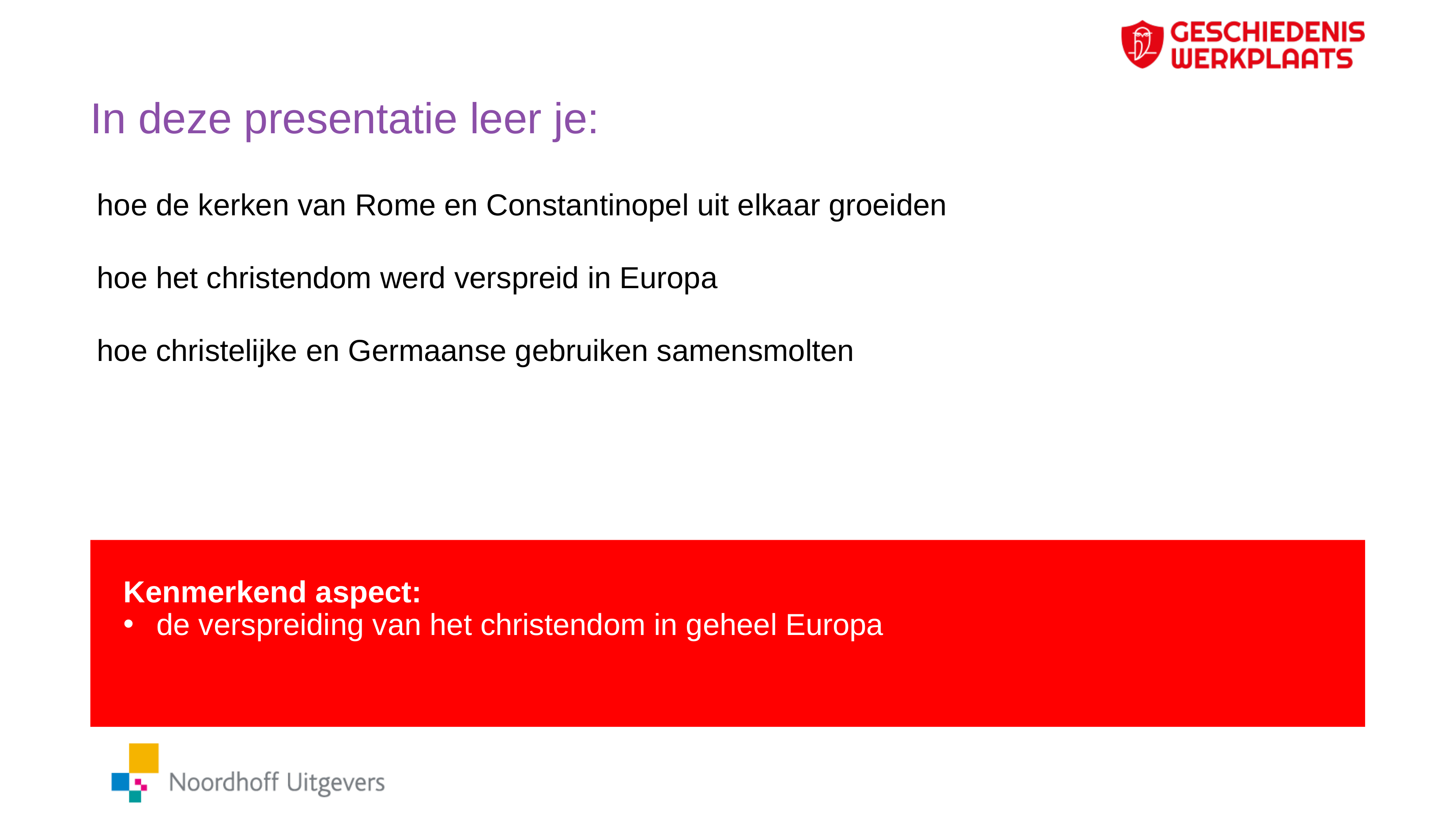

# In deze presentatie leer je:
hoe de kerken van Rome en Constantinopel uit elkaar groeiden

hoe het christendom werd verspreid in Europa

hoe christelijke en Germaanse gebruiken samensmolten

Kenmerkend aspect:
de verspreiding van het christendom in geheel Europa